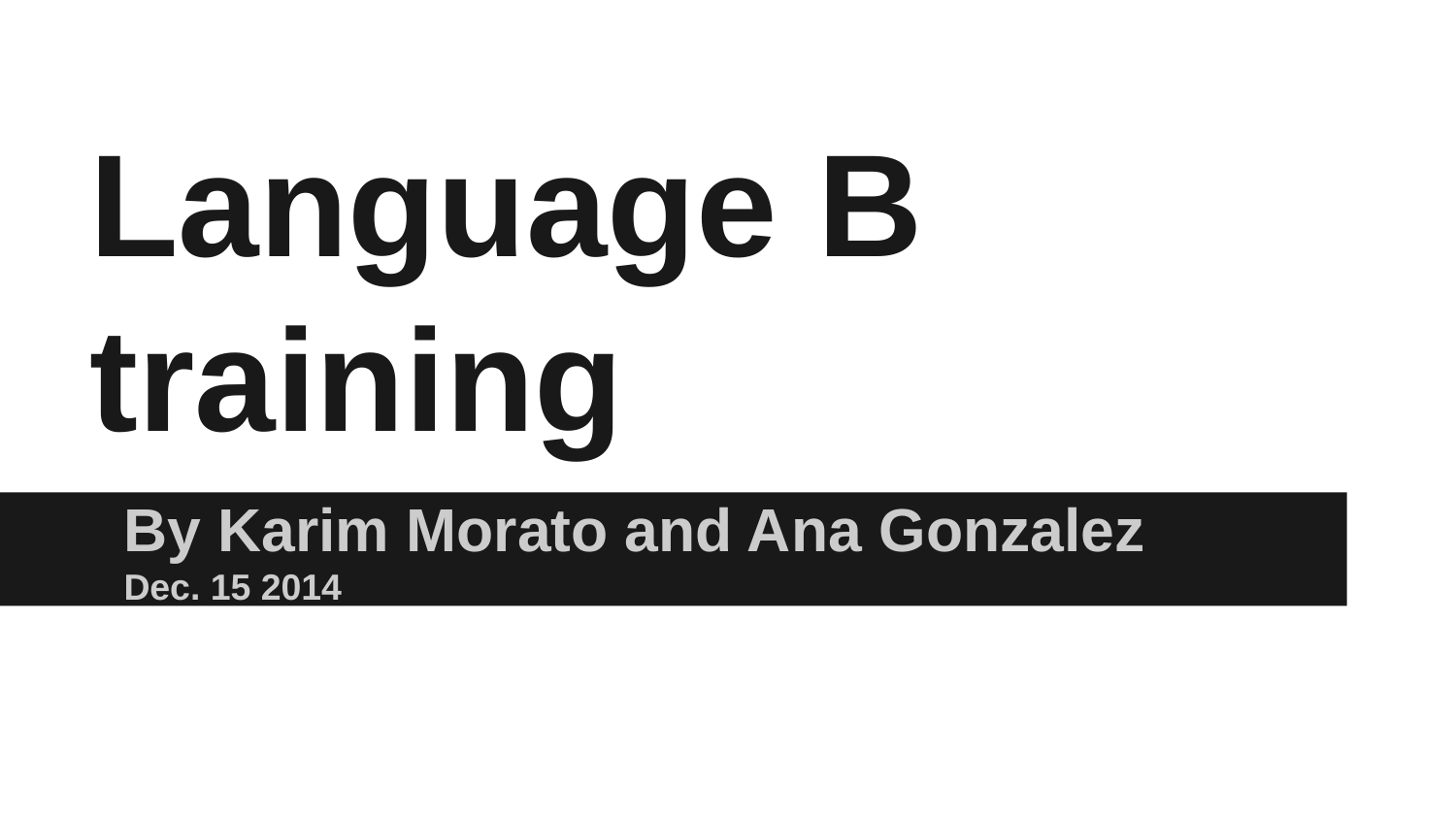

# Language B training
By Karim Morato and Ana Gonzalez
Dec. 15 2014